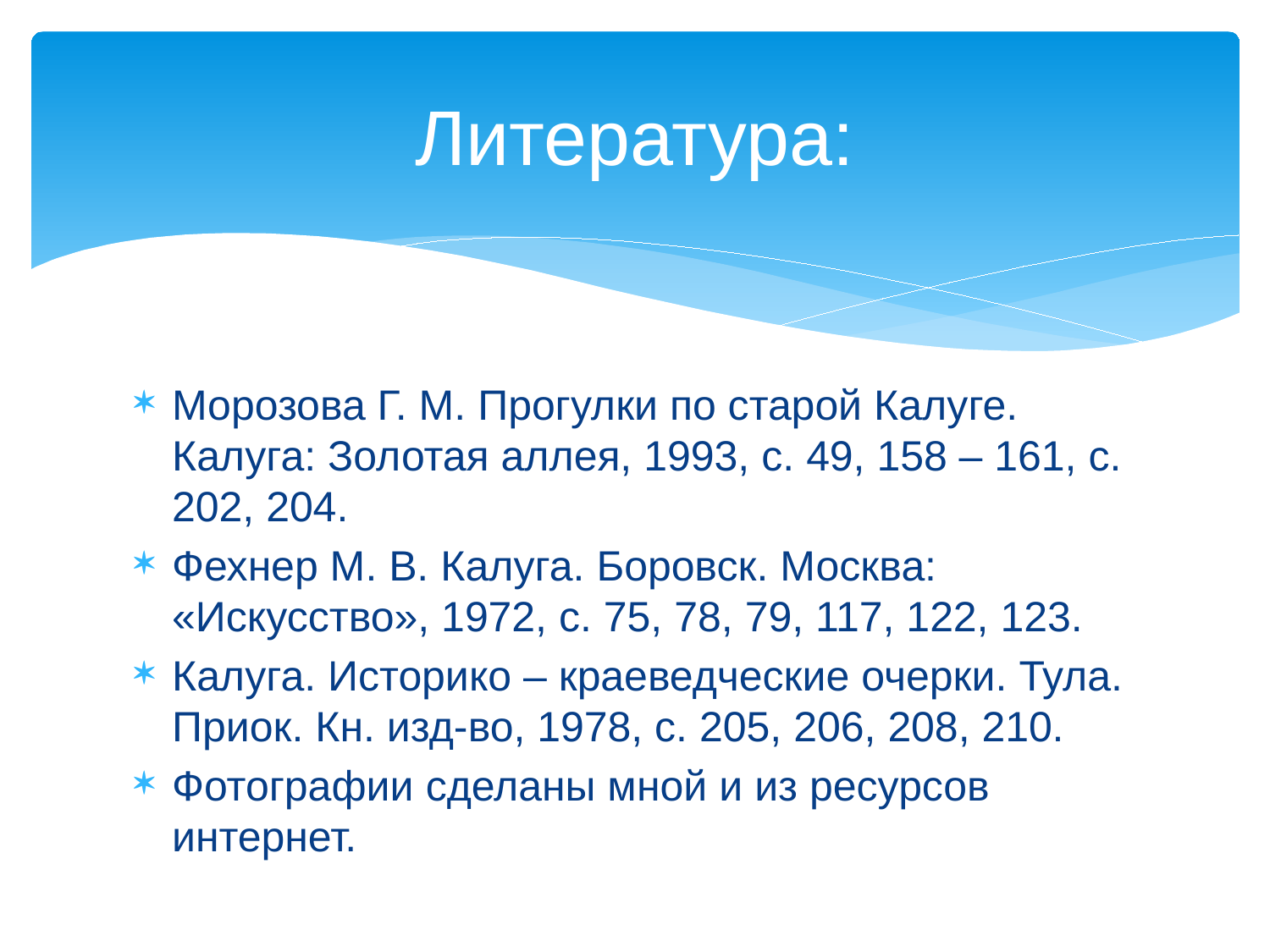

# Литература:
Морозова Г. М. Прогулки по старой Калуге. Калуга: Золотая аллея, 1993, с. 49, 158 – 161, с. 202, 204.
Фехнер М. В. Калуга. Боровск. Москва: «Искусство», 1972, с. 75, 78, 79, 117, 122, 123.
Калуга. Историко – краеведческие очерки. Тула. Приок. Кн. изд-во, 1978, с. 205, 206, 208, 210.
Фотографии сделаны мной и из ресурсов интернет.